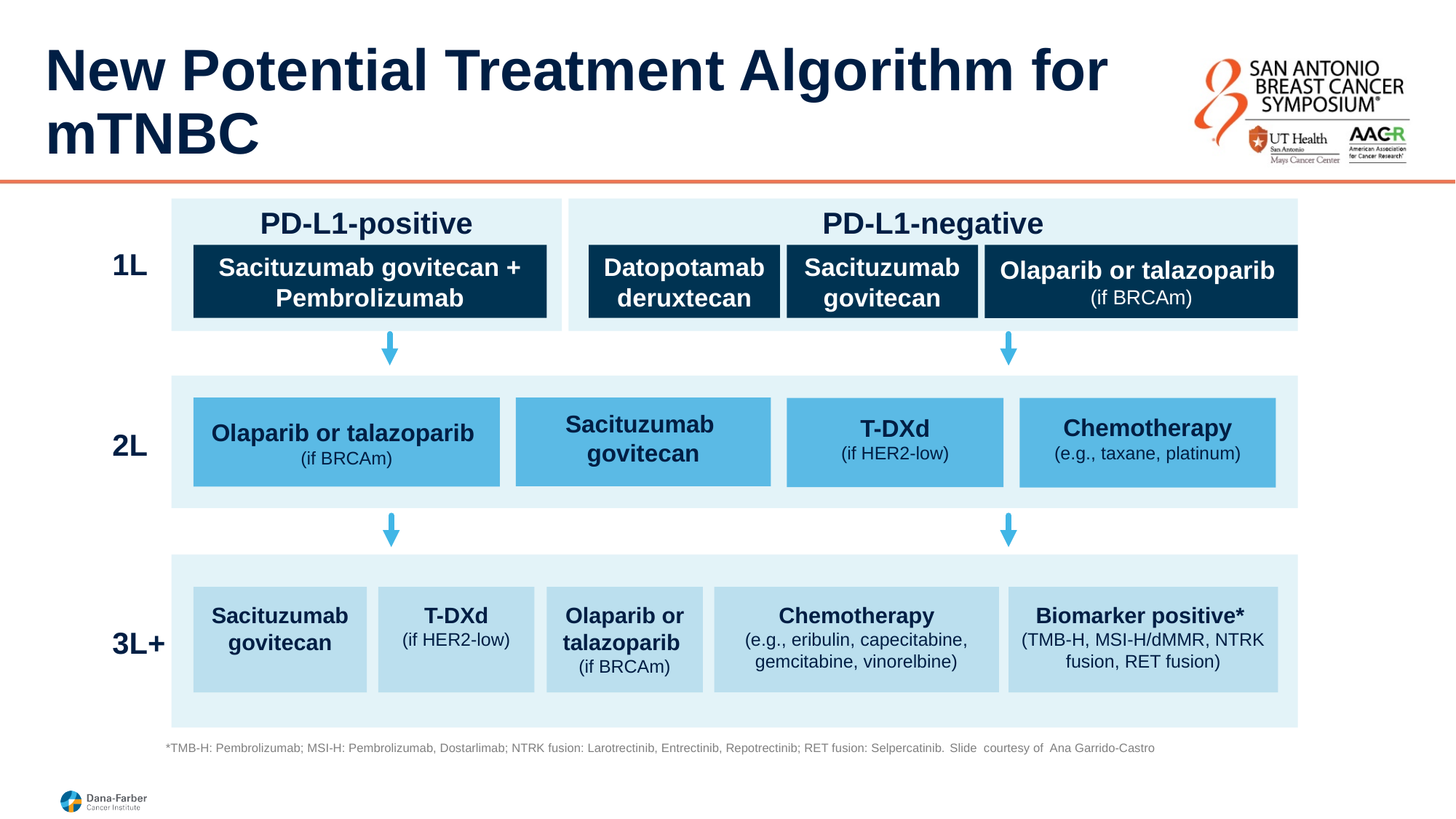

# New Potential Treatment Algorithm for mTNBC
PD-L1-positive
PD-L1-negative
1L
Olaparib or talazoparib
(if BRCAm)
Sacituzumab govitecan + Pembrolizumab
Datopotamab deruxtecan
Sacituzumab govitecan

Sacituzumab
govitecan
Olaparib or talazoparib
(if BRCAm)
Chemotherapy
(e.g., taxane, platinum)
T-DXd
(if HER2-low)
2L

T-DXd
(if HER2-low)
Olaparib or talazoparib
(if BRCAm)
Biomarker positive*
(TMB-H, MSI-H/dMMR, NTRK fusion, RET fusion)
Chemotherapy
(e.g., eribulin, capecitabine, gemcitabine, vinorelbine)
Sacituzumab govitecan
3L+
*TMB-H: Pembrolizumab; MSI-H: Pembrolizumab, Dostarlimab; NTRK fusion: Larotrectinib, Entrectinib, Repotrectinib; RET fusion: Selpercatinib. Slide  courtesy of  Ana Garrido-Castro